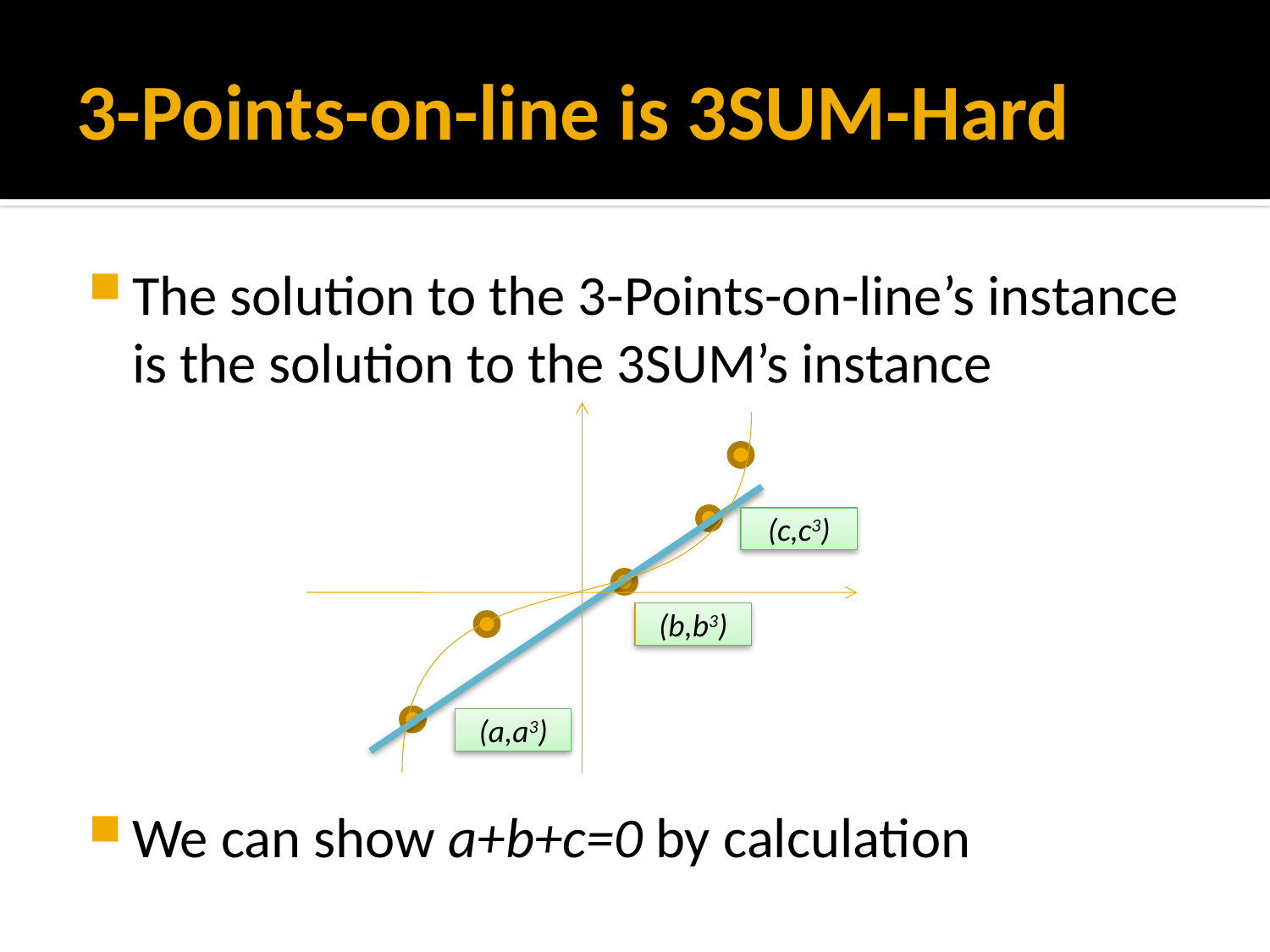

# 3-Points-on-line is 3SUM-Hard
The solution to the 3-Points-on-line’s instance is the solution to the 3SUM’s instance

We can show a+b+c=0 by calculation

(c,c3)

(b,b3)

(a,a3)